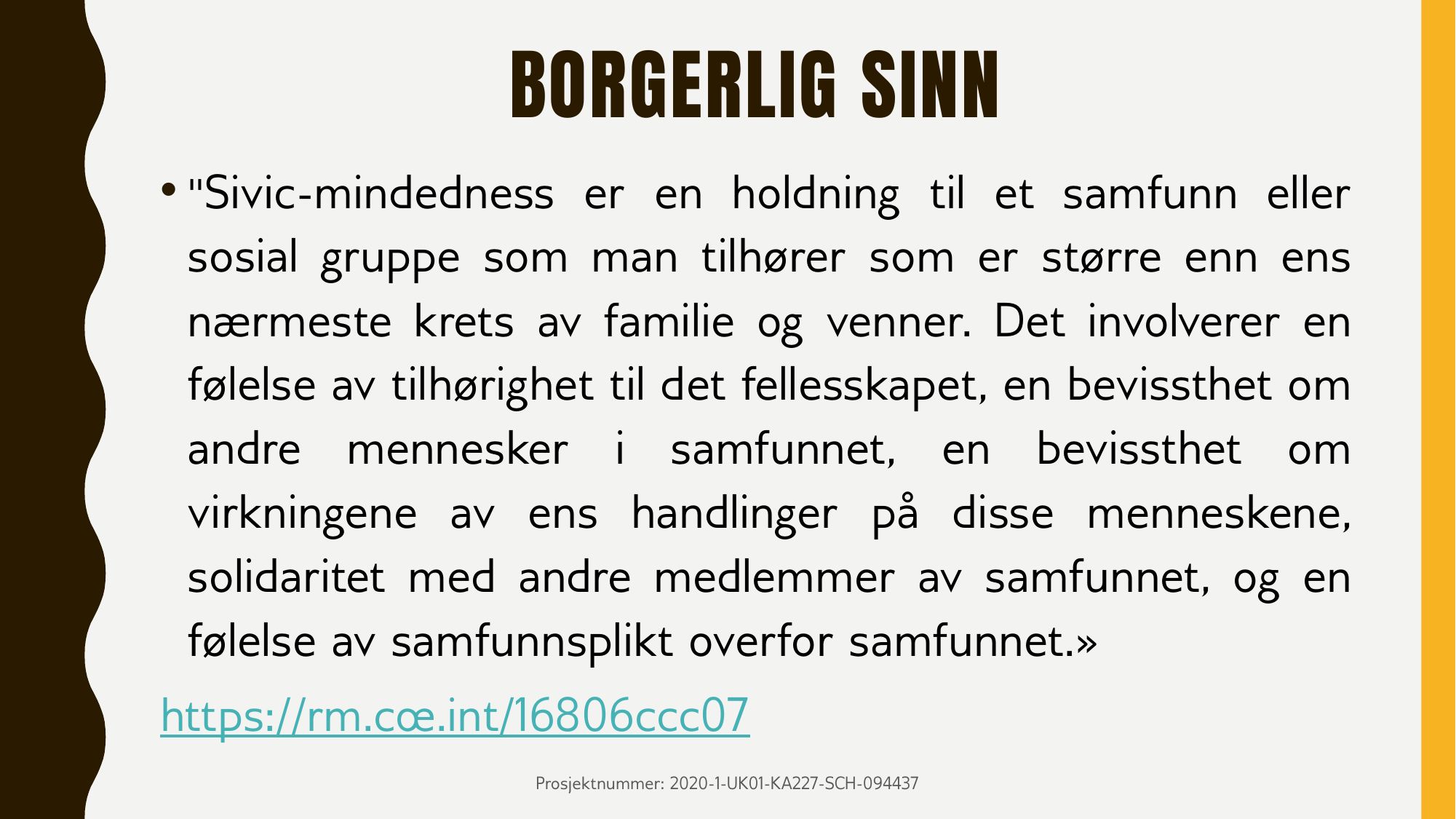

# Borgerlig sinn
"Sivic-mindedness er en holdning til et samfunn eller sosial gruppe som man tilhører som er større enn ens nærmeste krets av familie og venner. Det involverer en følelse av tilhørighet til det fellesskapet, en bevissthet om andre mennesker i samfunnet, en bevissthet om virkningene av ens handlinger på disse menneskene, solidaritet med andre medlemmer av samfunnet, og en følelse av samfunnsplikt overfor samfunnet.»
https://rm.coe.int/16806ccc07

Prosjektnummer: 2020-1-UK01-KA227-SCH-094437